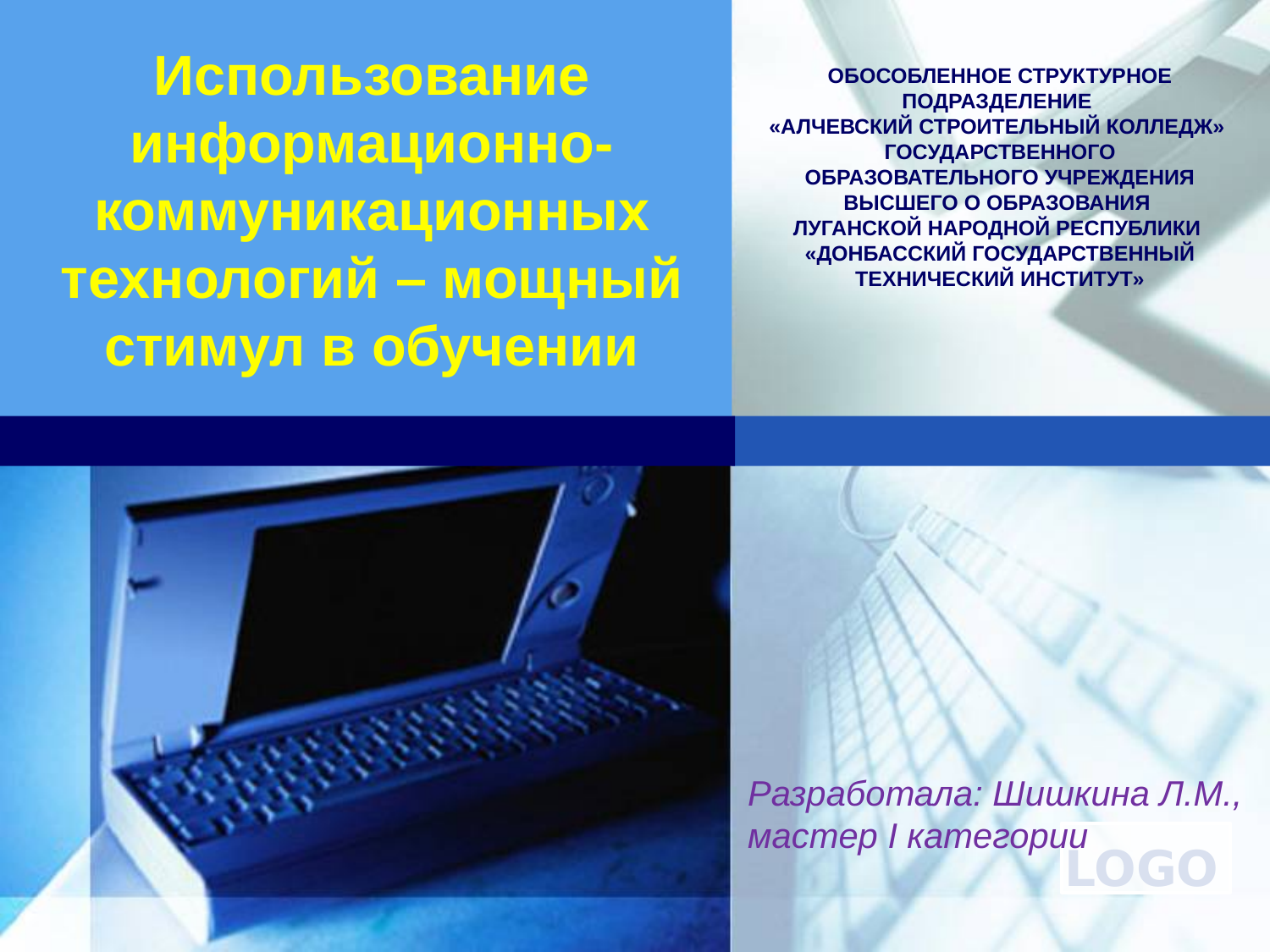

# Использование информационно-коммуникационных технологий – мощный стимул в обучении
ОБОСОБЛЕННОЕ СТРУКТУРНОЕ ПОДРАЗДЕЛЕНИЕ
«АЛЧЕВСКИЙ СТРОИТЕЛЬНЫЙ КОЛЛЕДЖ»
ГОСУДАРСТВЕННОГО ОБРАЗОВАТЕЛЬНОГО УЧРЕЖДЕНИЯ ВЫСШЕГО О ОБРАЗОВАНИЯ
ЛУГАНСКОЙ НАРОДНОЙ РЕСПУБЛИКИ
«ДОНБАССКИЙ ГОСУДАРСТВЕННЫЙ ТЕХНИЧЕСКИЙ ИНСТИТУТ»
Разработала: Шишкина Л.М.,
мастер I категории